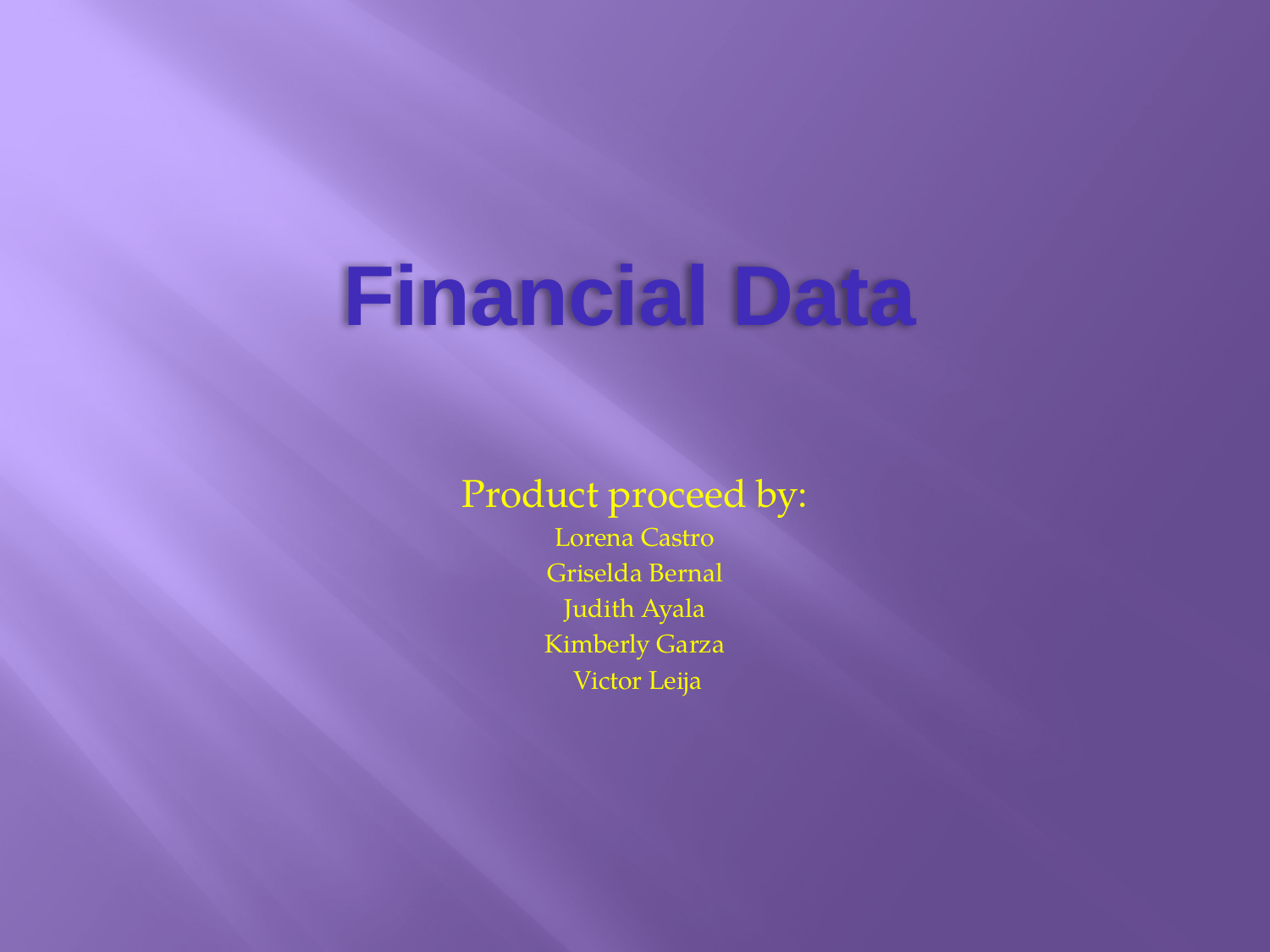

# Financial Data
Product proceed by:
Lorena Castro
Griselda Bernal
Judith Ayala
Kimberly Garza
 Victor Leija